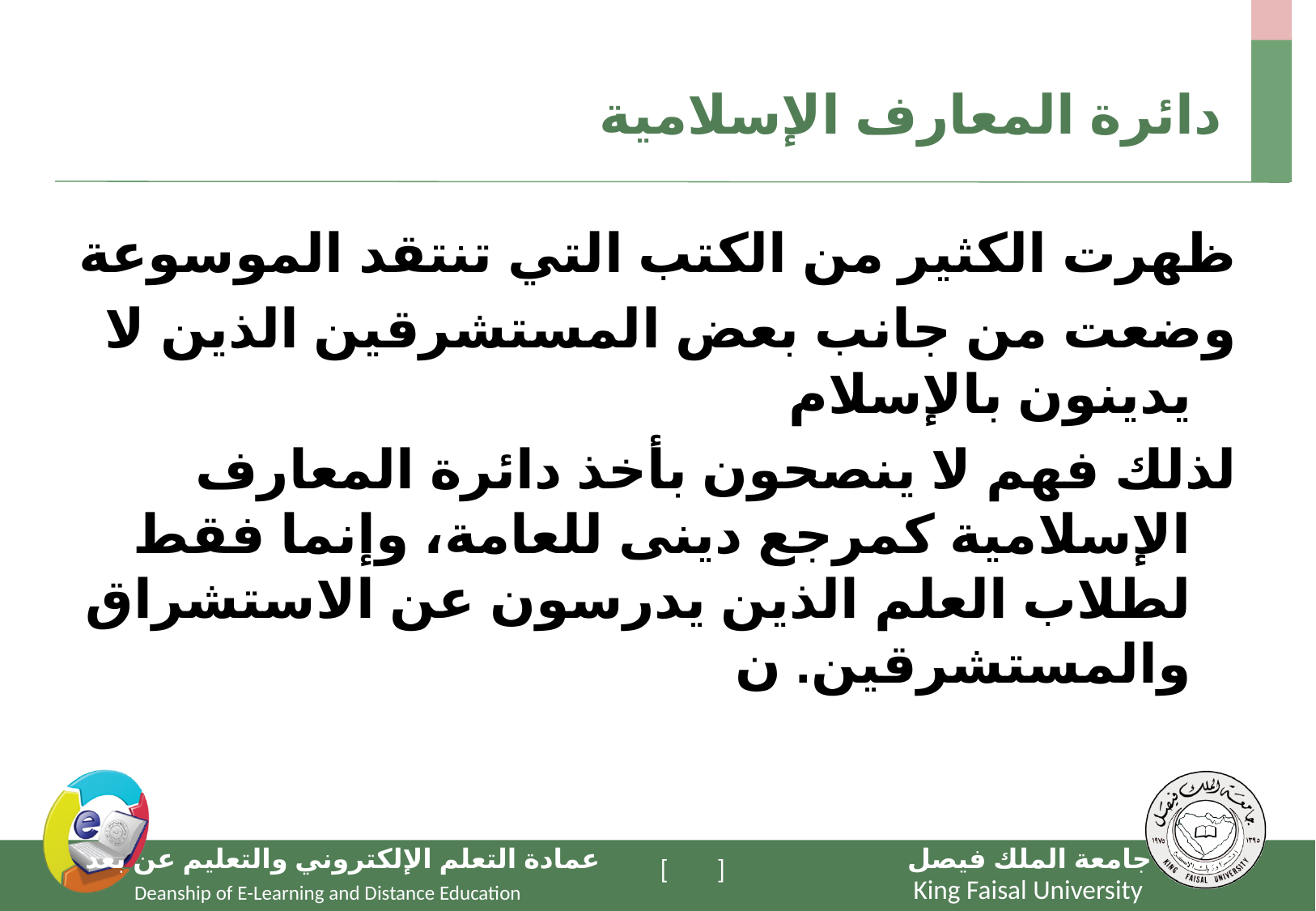

# دائرة المعارف الإسلامية
ظهرت الكثير من الكتب التي تنتقد الموسوعة
وضعت من جانب بعض المستشرقين الذين لا يدينون بالإسلام
لذلك فهم لا ينصحون بأخذ دائرة المعارف الإسلامية كمرجع دينى للعامة، وإنما فقط لطلاب العلم الذين يدرسون عن الاستشراق والمستشرقين. ن